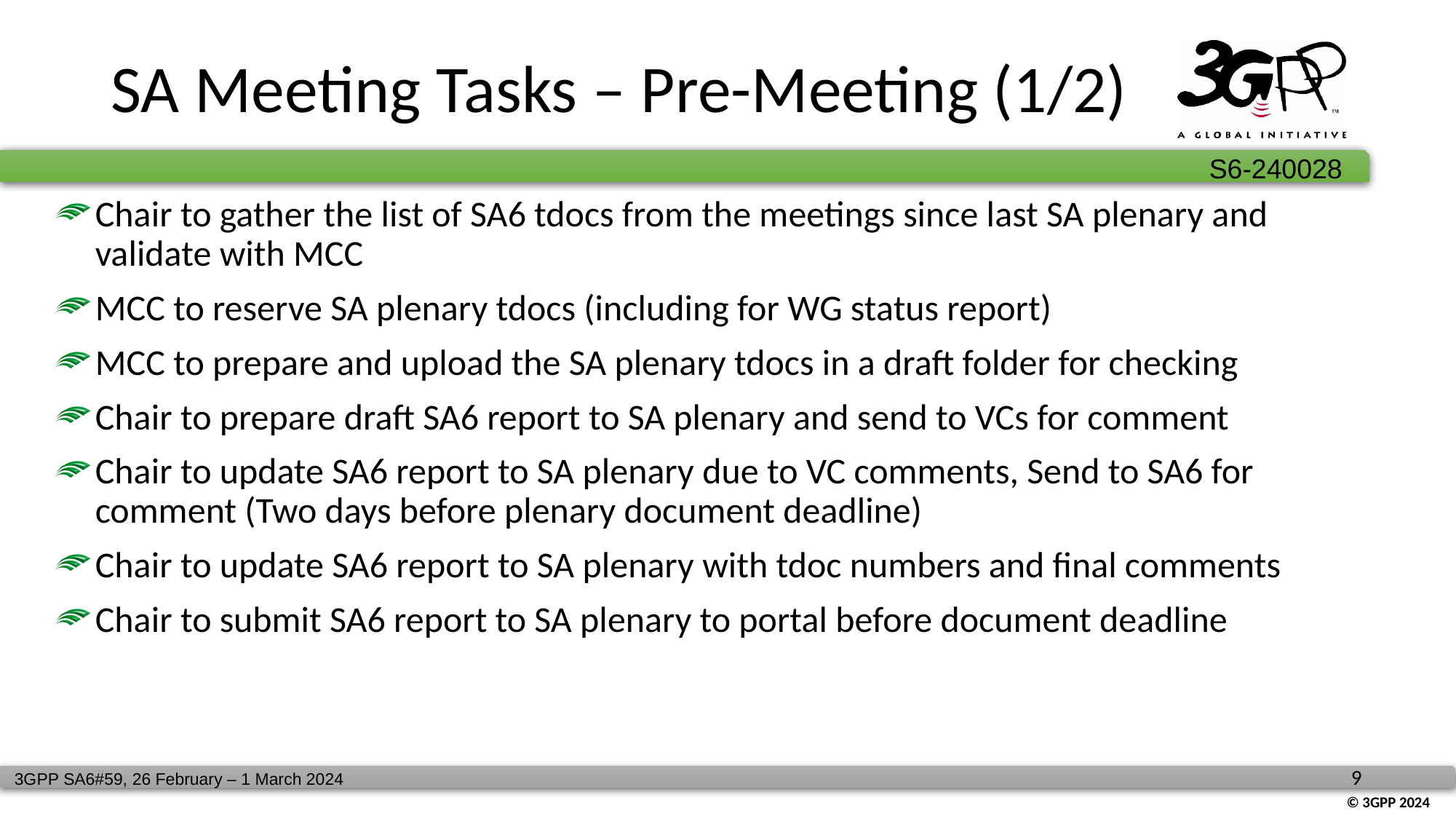

# SA Meeting Tasks – Pre-Meeting (1/2)
Chair to gather the list of SA6 tdocs from the meetings since last SA plenary and validate with MCC
MCC to reserve SA plenary tdocs (including for WG status report)
MCC to prepare and upload the SA plenary tdocs in a draft folder for checking
Chair to prepare draft SA6 report to SA plenary and send to VCs for comment
Chair to update SA6 report to SA plenary due to VC comments, Send to SA6 for comment (Two days before plenary document deadline)
Chair to update SA6 report to SA plenary with tdoc numbers and final comments
Chair to submit SA6 report to SA plenary to portal before document deadline